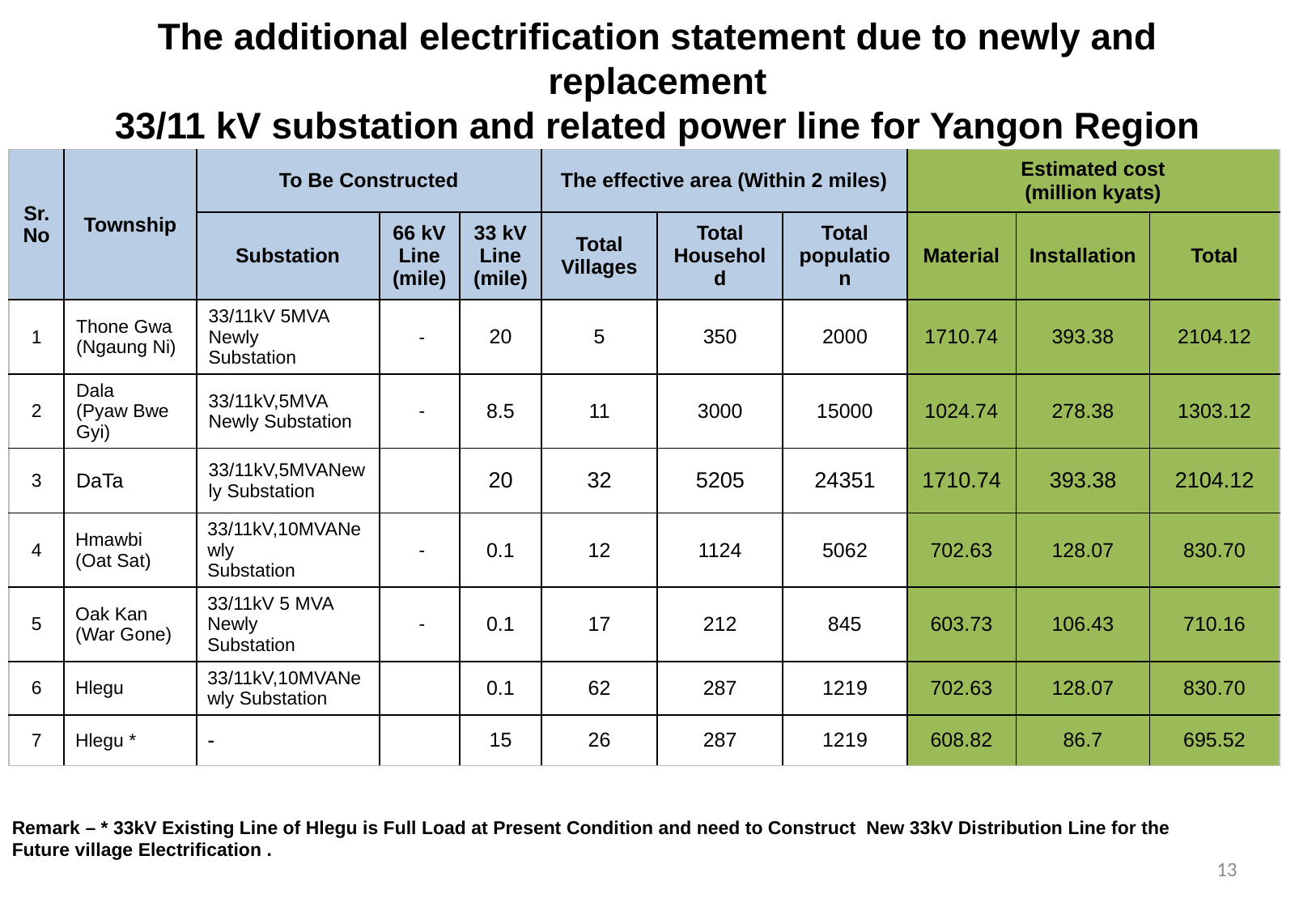

# The additional electrification statement due to newly and replacement 33/11 kV substation and related power line for Yangon Region
| Sr. No | Township | To Be Constructed |  |  | The effective area (Within 2 miles) |  |  | Estimated cost (million kyats) |  |  |
| --- | --- | --- | --- | --- | --- | --- | --- | --- | --- | --- |
|  |  | Substation | 66 kV Line (mile) | 33 kV Line (mile) | Total Villages | Total Household | Total population | Material | Installation | Total |
| 1 | Thone Gwa (Ngaung Ni) | 33/11kV 5MVA Newly Substation | - | 20 | 5 | 350 | 2000 | 1710.74 | 393.38 | 2104.12 |
| 2 | Dala (Pyaw Bwe Gyi) | 33/11kV,5MVA Newly Substation | - | 8.5 | 11 | 3000 | 15000 | 1024.74 | 278.38 | 1303.12 |
| 3 | DaTa | 33/11kV,5MVANewly Substation |  | 20 | 32 | 5205 | 24351 | 1710.74 | 393.38 | 2104.12 |
| 4 | Hmawbi (Oat Sat) | 33/11kV,10MVANewly Substation | - | 0.1 | 12 | 1124 | 5062 | 702.63 | 128.07 | 830.70 |
| 5 | Oak Kan (War Gone) | 33/11kV 5 MVA Newly Substation | - | 0.1 | 17 | 212 | 845 | 603.73 | 106.43 | 710.16 |
| 6 | Hlegu | 33/11kV,10MVANewly Substation |  | 0.1 | 62 | 287 | 1219 | 702.63 | 128.07 | 830.70 |
| 7 | Hlegu \* | - |  | 15 | 26 | 287 | 1219 | 608.82 | 86.7 | 695.52 |
Remark – * 33kV Existing Line of Hlegu is Full Load at Present Condition and need to Construct  New 33kV Distribution Line for the Future village Electrification .
13